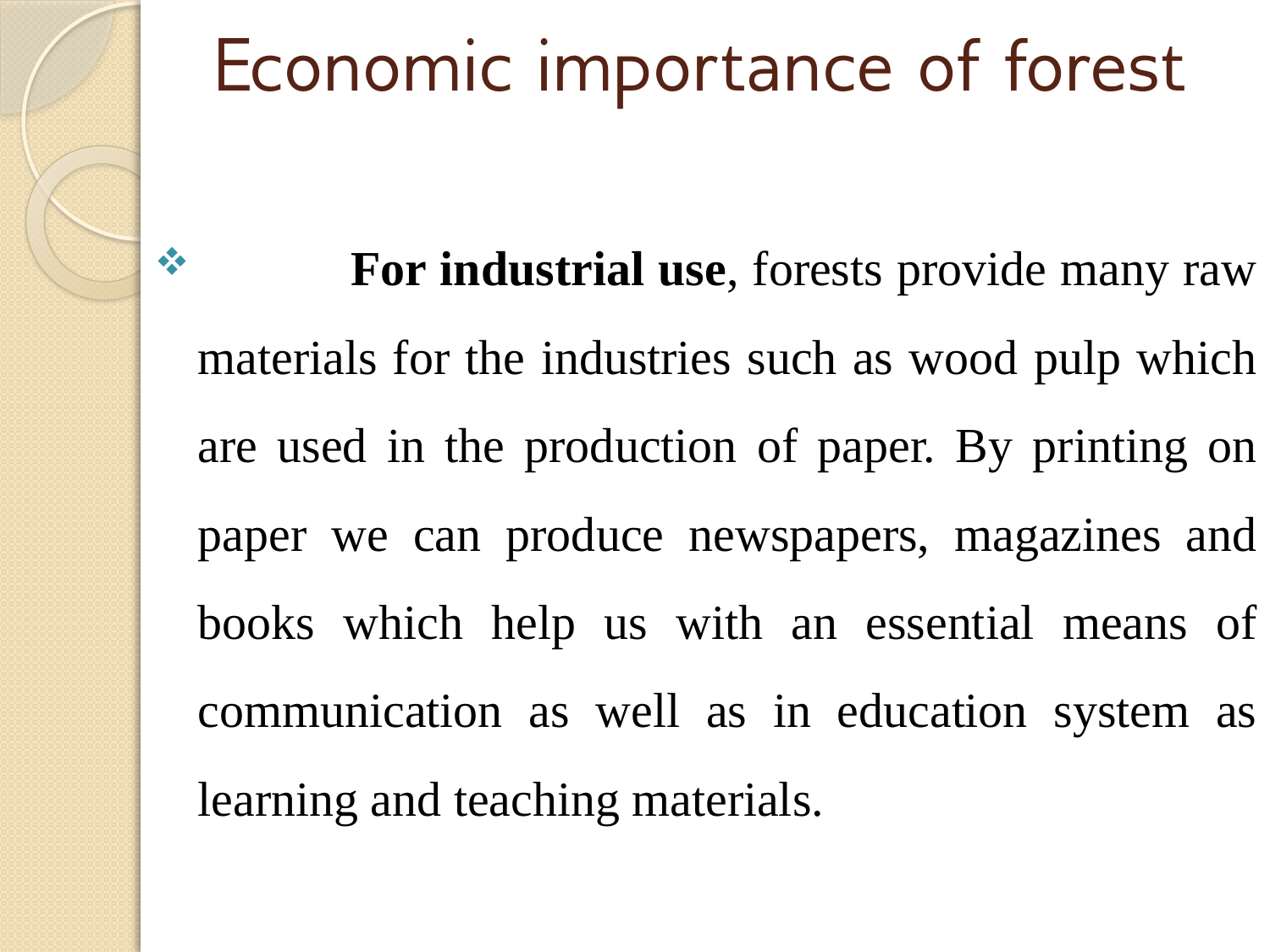

# Economic importance of forest
           For industrial use, forests provide many raw materials for the industries such as wood pulp which are used in the production of paper. By printing on paper we can produce newspapers, magazines and books which help us with an essential means of communication as well as in education system as learning and teaching materials.